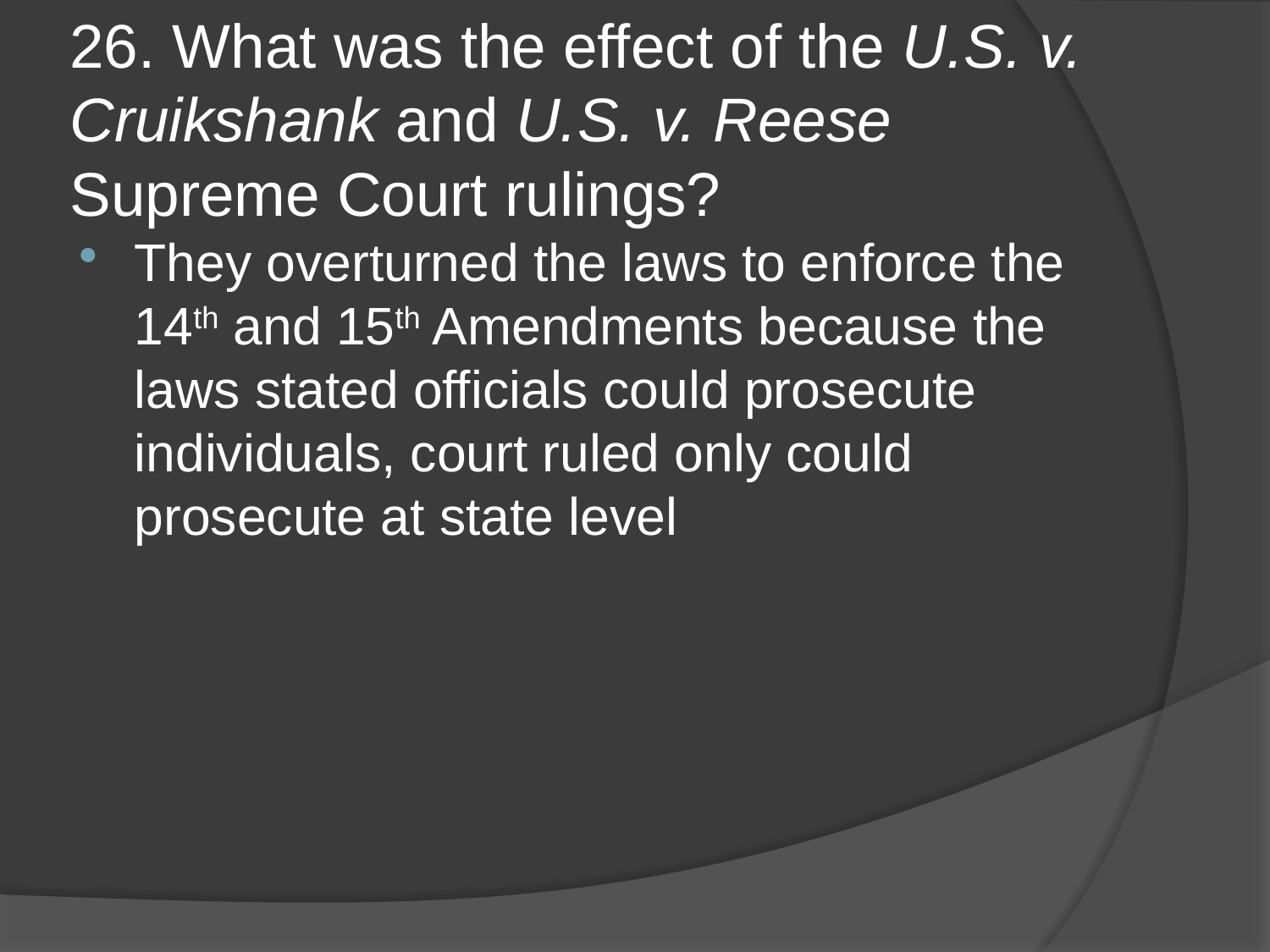

# 26. What was the effect of the U.S. v. Cruikshank and U.S. v. Reese Supreme Court rulings?
They overturned the laws to enforce the 14th and 15th Amendments because the laws stated officials could prosecute individuals, court ruled only could prosecute at state level